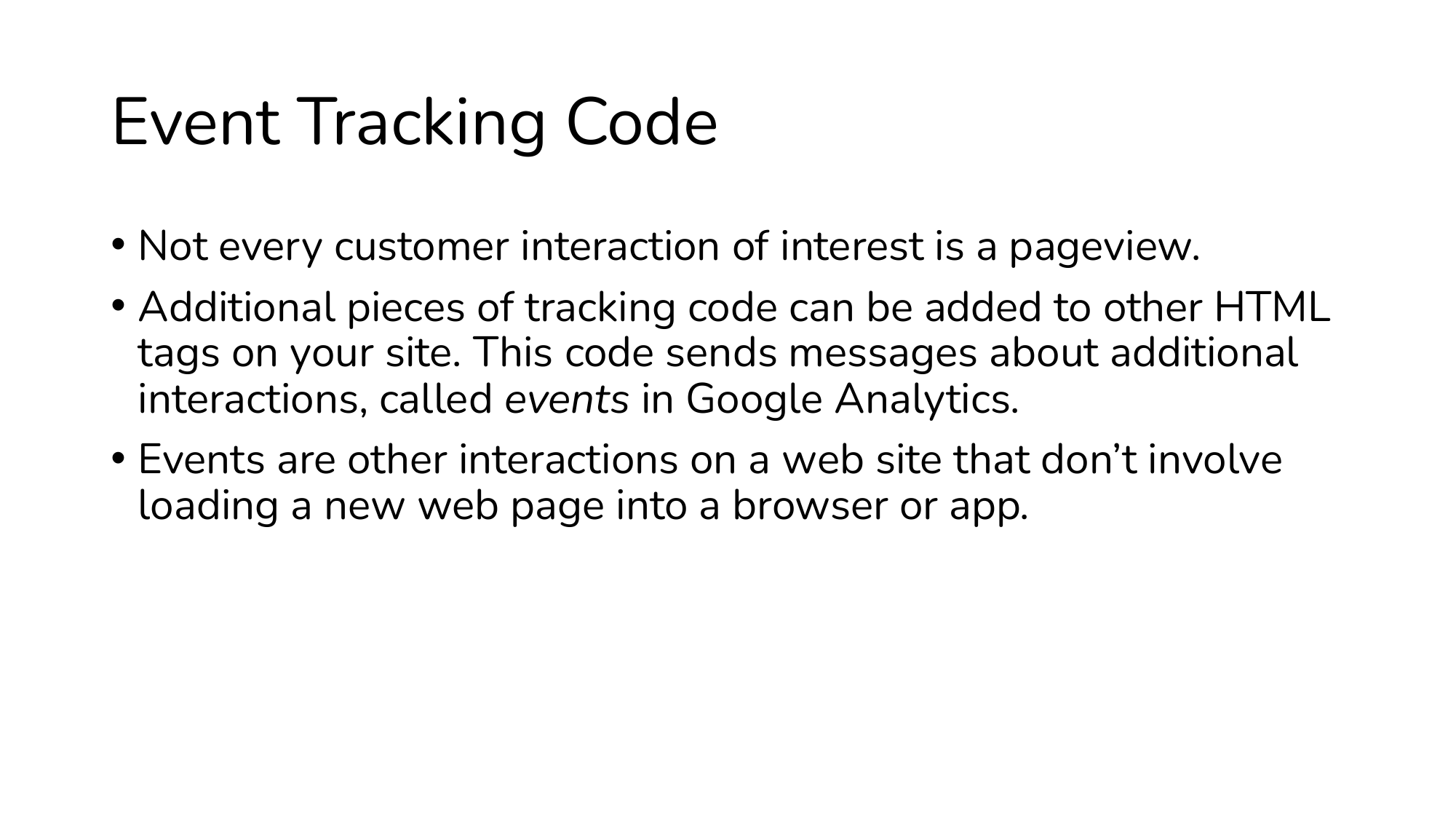

# Event Tracking Code
Not every customer interaction of interest is a pageview.
Additional pieces of tracking code can be added to other HTML tags on your site. This code sends messages about additional interactions, called events in Google Analytics.
Events are other interactions on a web site that don’t involve loading a new web page into a browser or app.